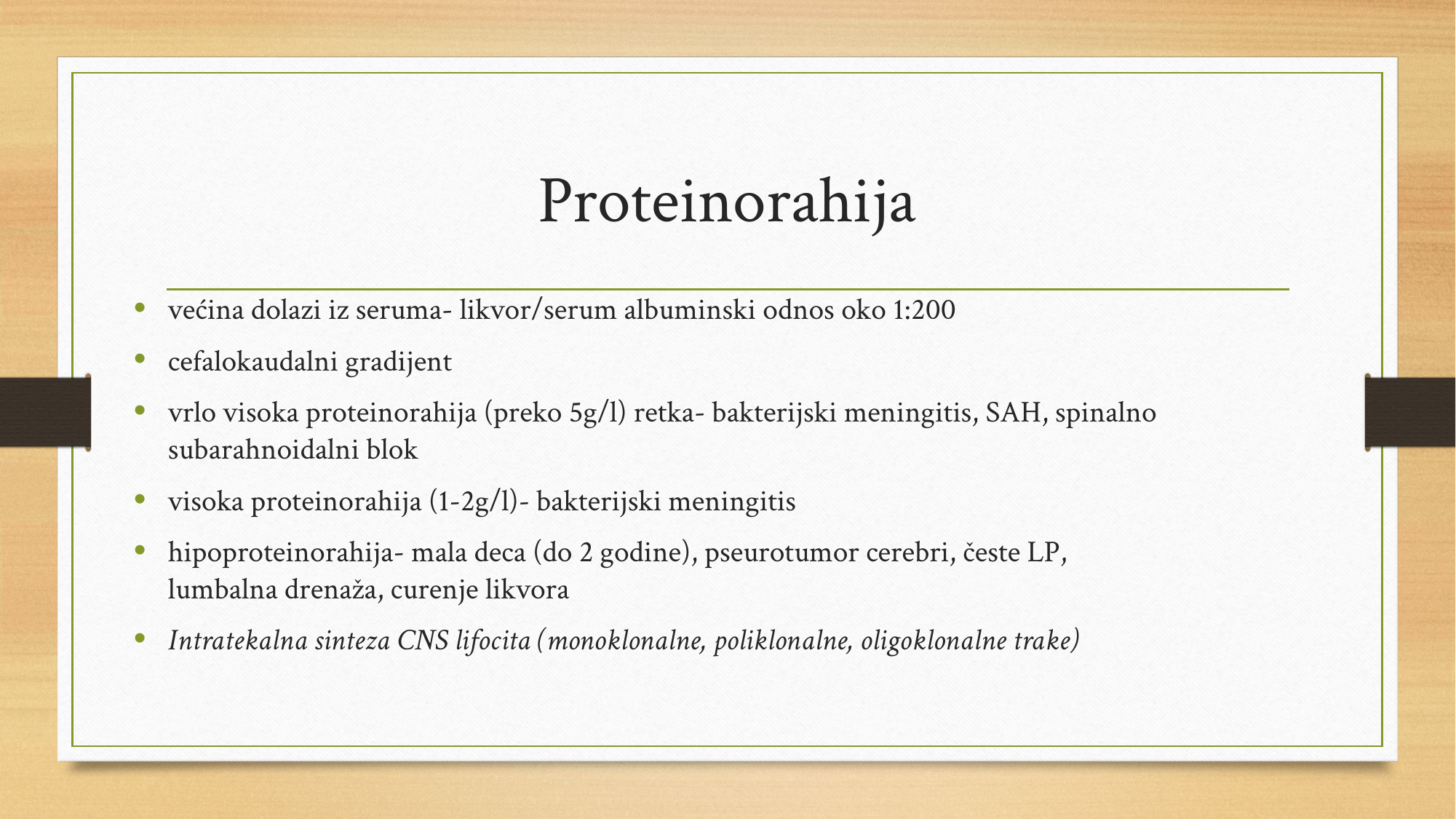

# Proteinorahija
većina dolazi iz seruma- likvor/serum albuminski odnos oko 1:200
cefalokaudalni gradijent
vrlo visoka proteinorahija (preko 5g/l) retka- bakterijski meningitis, SAH, spinalno subarahnoidalni blok
visoka proteinorahija (1-2g/l)- bakterijski meningitis
hipoproteinorahija- mala deca (do 2 godine), pseurotumor cerebri, česte LP, lumbalna drenaža, curenje likvora
Intratekalna sinteza CNS lifocita (monoklonalne, poliklonalne, oligoklonalne trake)